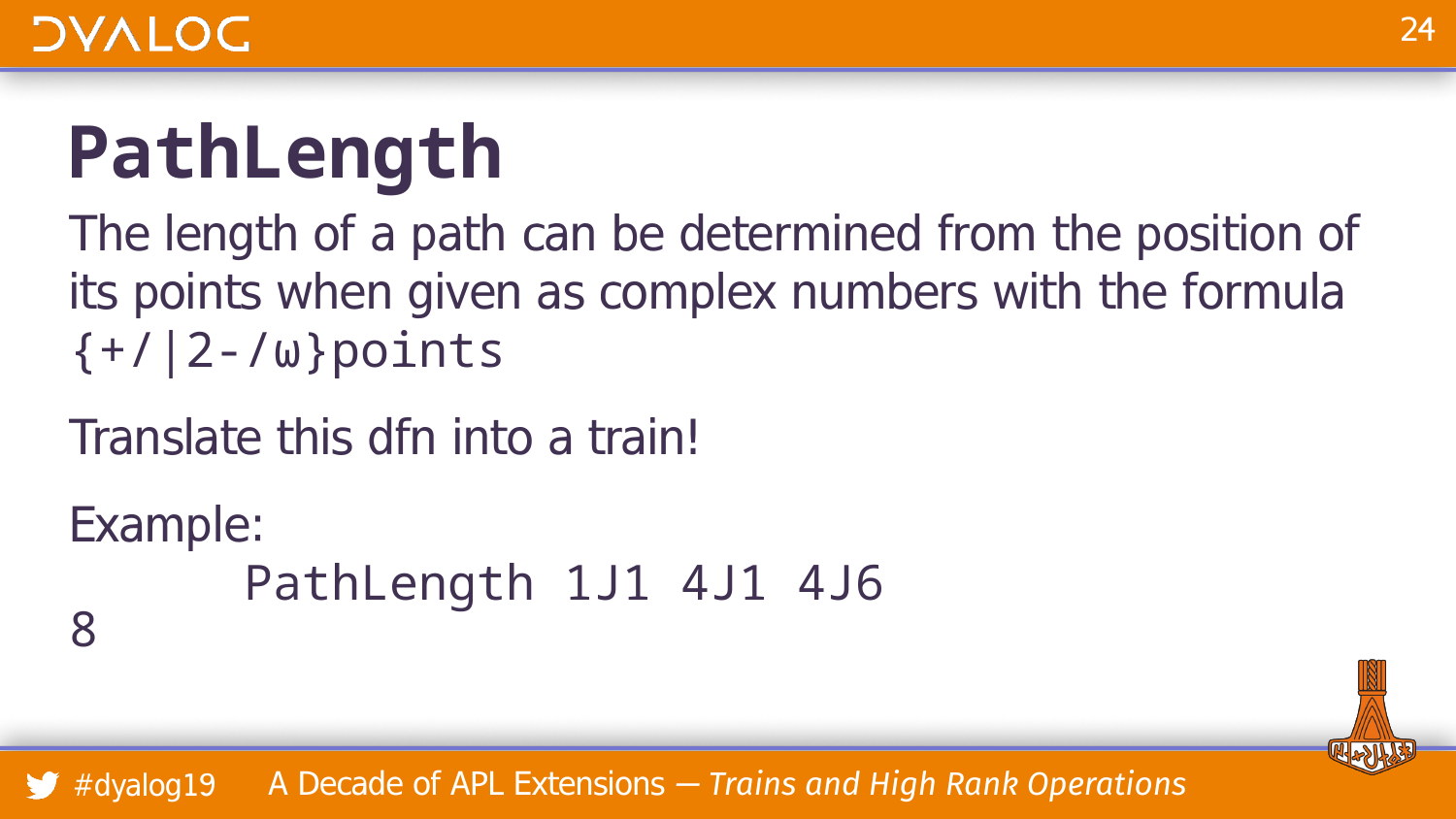

# PathLength
The length of a path can be determined from the position of its points when given as complex numbers with the formula {+/|2-/⍵}points

Translate this dfn into a train!

Example:
      PathLength 1J1 4J1 4J6
8